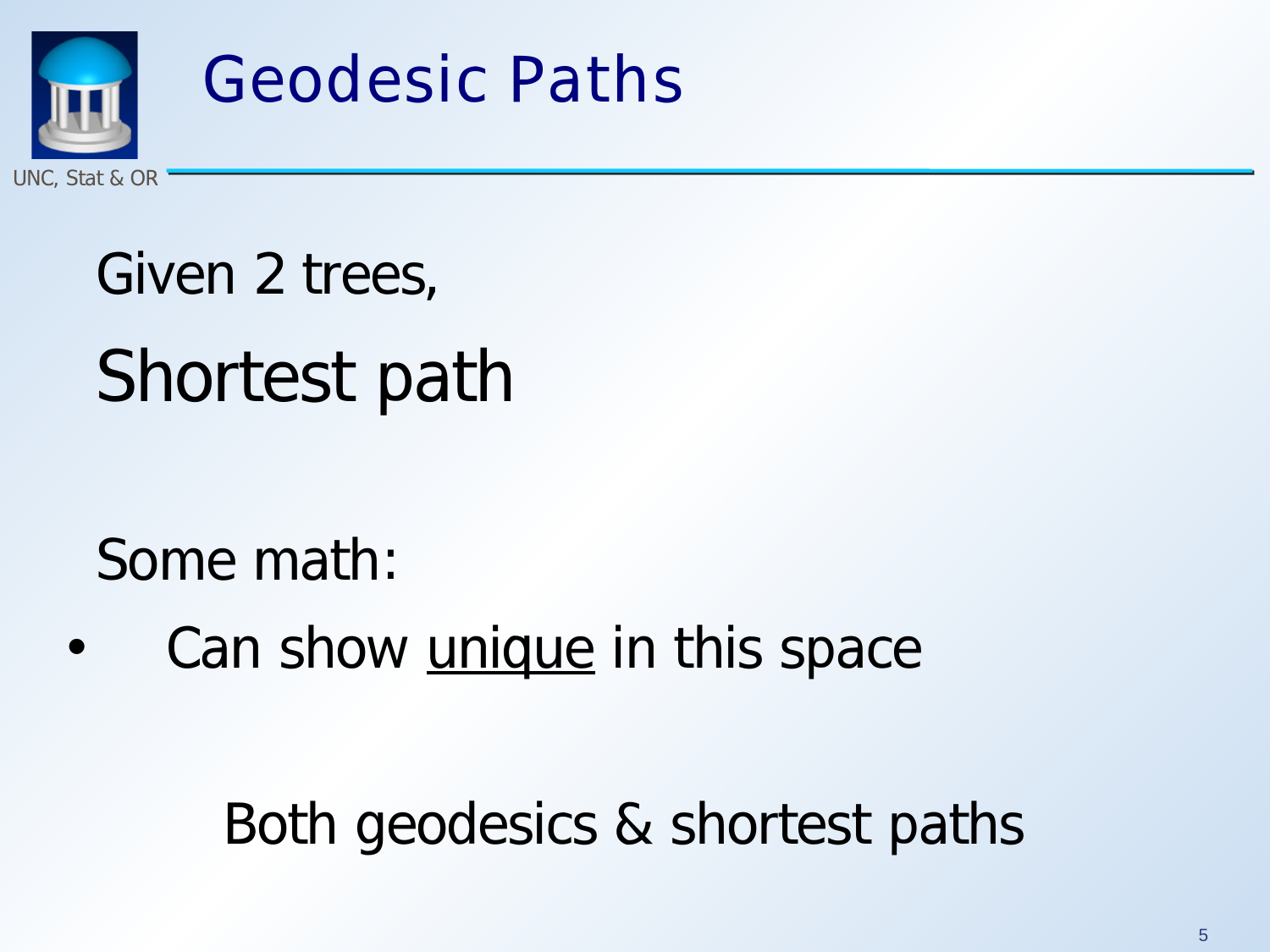

# Geodesic Paths
Given 2 trees,
Shortest path

Some math:
    Can show unique in this space

	Both geodesics & shortest paths